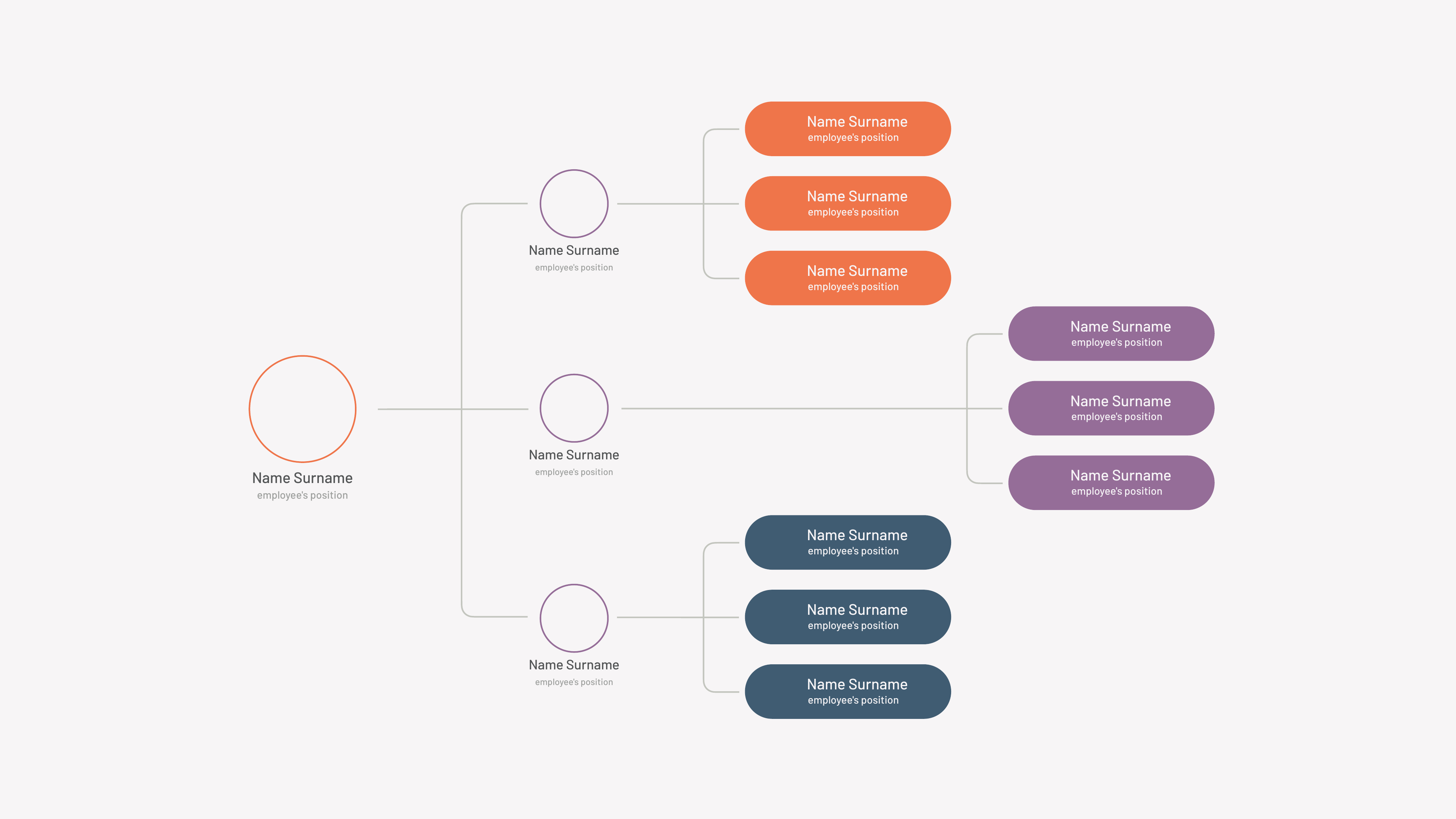

Name Surname
employee's position

Name Surname

employee's position

Name Surname

Name Surname
employee's position
employee's position

Name Surname
employee's position

Name Surname

employee's position

Name Surname

Name Surname
employee's position
Name Surname
employee's position
employee's position

Name Surname
employee's position

Name Surname

employee's position

Name Surname

Name Surname
employee's position
employee's position